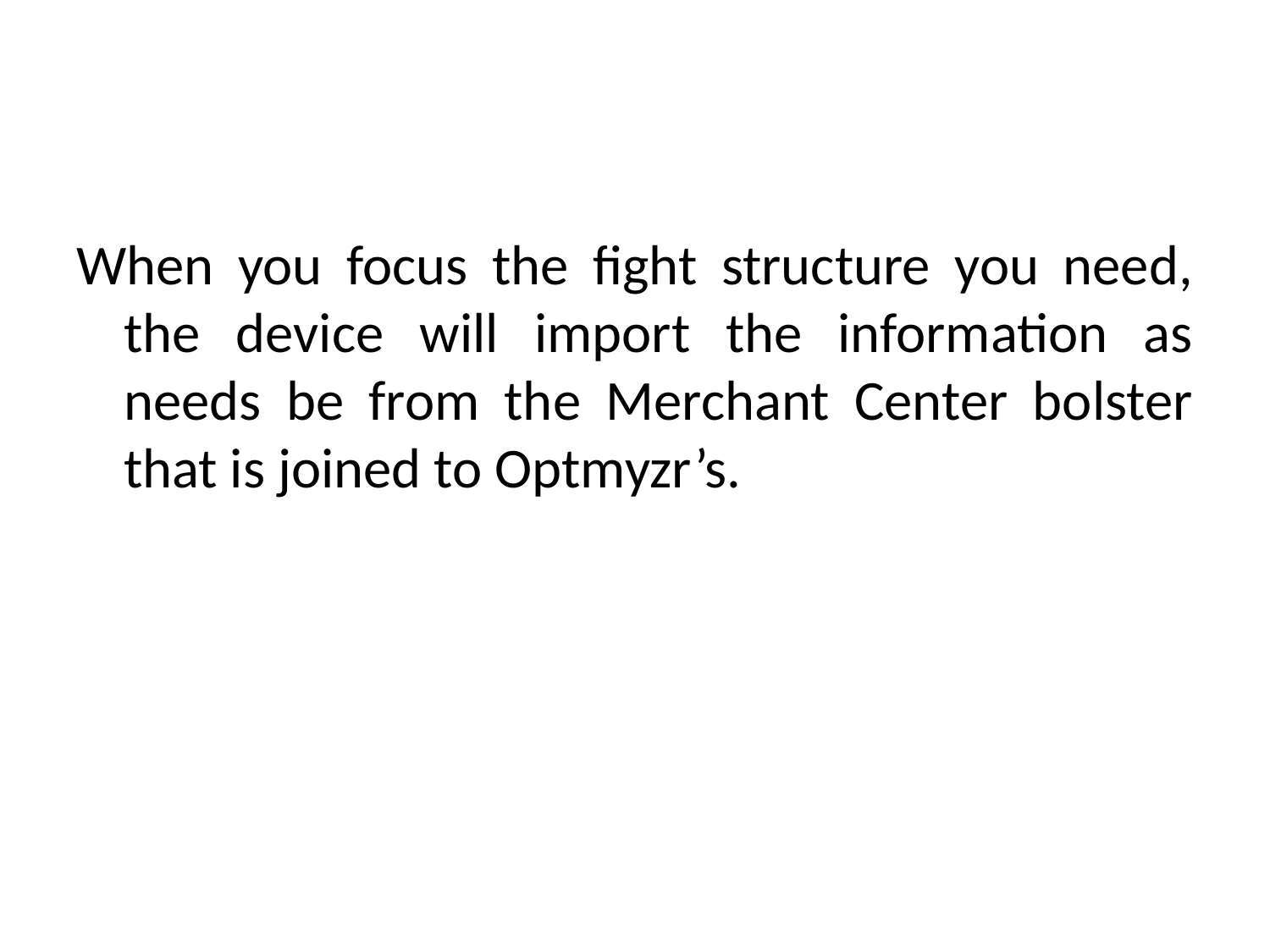

When you focus the fight structure you need, the device will import the information as needs be from the Merchant Center bolster that is joined to Optmyzr’s.